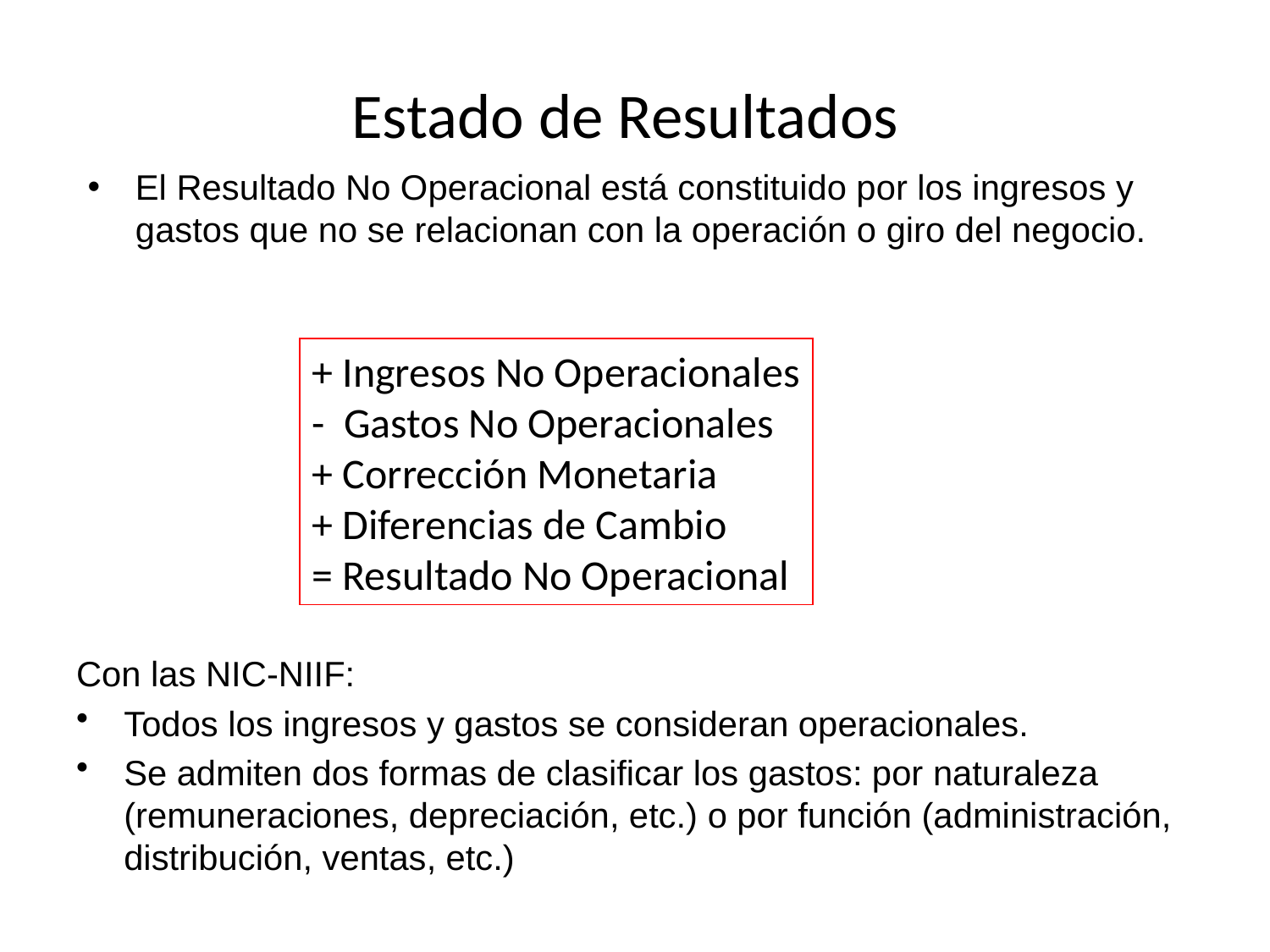

# Estado de Resultados
El Resultado No Operacional está constituido por los ingresos y gastos que no se relacionan con la operación o giro del negocio.
+ Ingresos No Operacionales
-  Gastos No Operacionales
+ Corrección Monetaria
+ Diferencias de Cambio
= Resultado No Operacional
Con las NIC-NIIF:
Todos los ingresos y gastos se consideran operacionales.
Se admiten dos formas de clasificar los gastos: por naturaleza (remuneraciones, depreciación, etc.) o por función (administración, distribución, ventas, etc.)